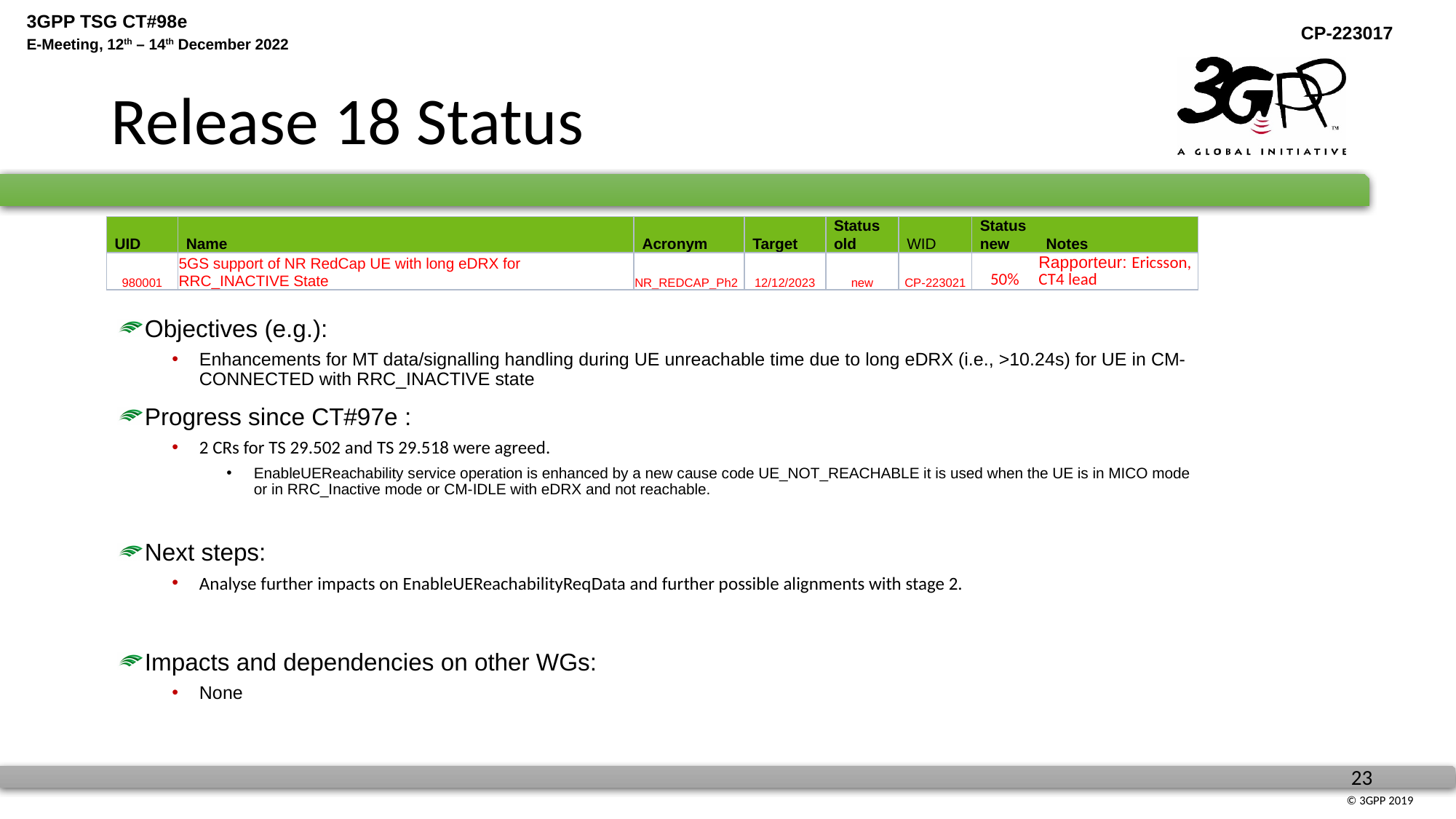

# Release 18 Status
| UID | Name | Acronym | Target | Status old | WID | Status new | Notes |
| --- | --- | --- | --- | --- | --- | --- | --- |
| 980001 | 5GS support of NR RedCap UE with long eDRX for RRC\_INACTIVE State | NR\_REDCAP\_Ph2 | 12/12/2023 | new | CP-223021 | 50% | Rapporteur: Ericsson, CT4 lead |
Objectives (e.g.):
Enhancements for MT data/signalling handling during UE unreachable time due to long eDRX (i.e., >10.24s) for UE in CM-CONNECTED with RRC_INACTIVE state
Progress since CT#97e :
2 CRs for TS 29.502 and TS 29.518 were agreed.
EnableUEReachability service operation is enhanced by a new cause code UE_NOT_REACHABLE it is used when the UE is in MICO mode or in RRC_Inactive mode or CM-IDLE with eDRX and not reachable.

Next steps:
Analyse further impacts on EnableUEReachabilityReqData and further possible alignments with stage 2.

Impacts and dependencies on other WGs:
None